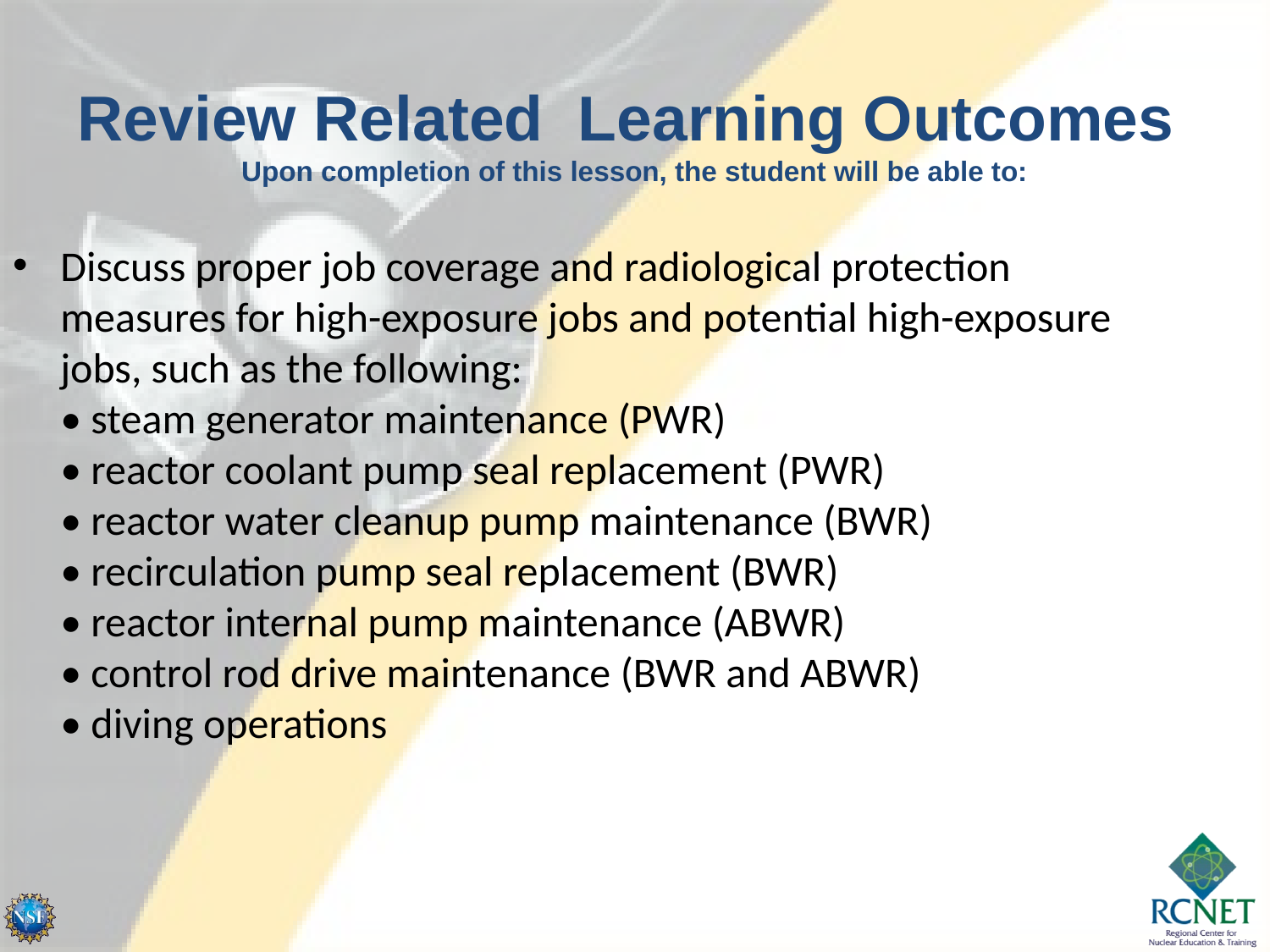

Review Related  Learning Outcomes
Upon completion of this lesson, the student will be able to:
Discuss proper job coverage and radiological protection measures for high-exposure jobs and potential high-exposure jobs, such as the following:
• steam generator maintenance (PWR)
• reactor coolant pump seal replacement (PWR)
• reactor water cleanup pump maintenance (BWR)
• recirculation pump seal replacement (BWR)
• reactor internal pump maintenance (ABWR)
• control rod drive maintenance (BWR and ABWR)
• diving operations